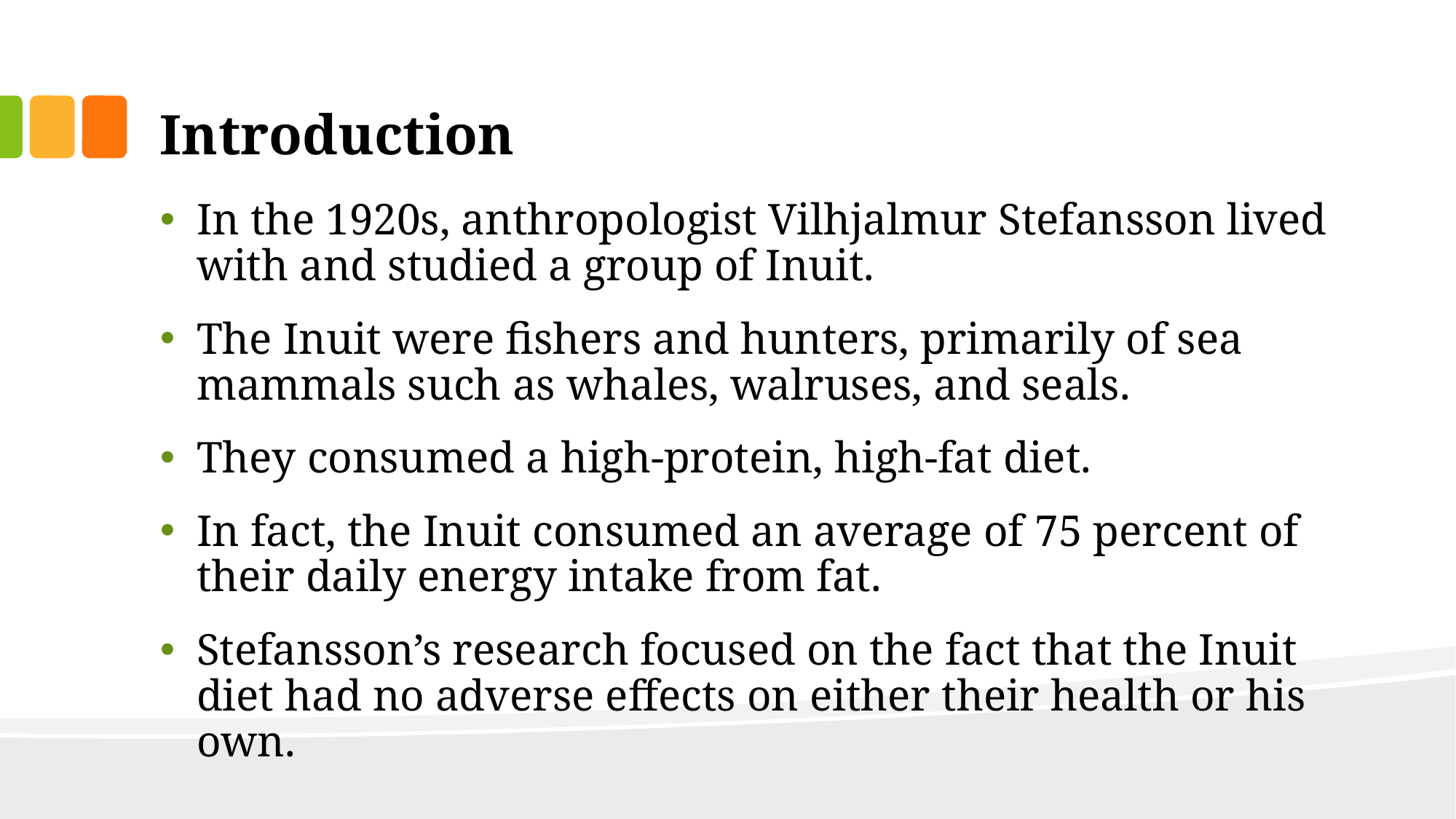

# Introduction
In the 1920s, anthropologist Vilhjalmur Stefansson lived with and studied a group of Inuit.
The Inuit were fishers and hunters, primarily of sea mammals such as whales, walruses, and seals.
They consumed a high-protein, high-fat diet.
In fact, the Inuit consumed an average of 75 percent of their daily energy intake from fat.
Stefansson’s research focused on the fact that the Inuit diet had no adverse effects on either their health or his own.